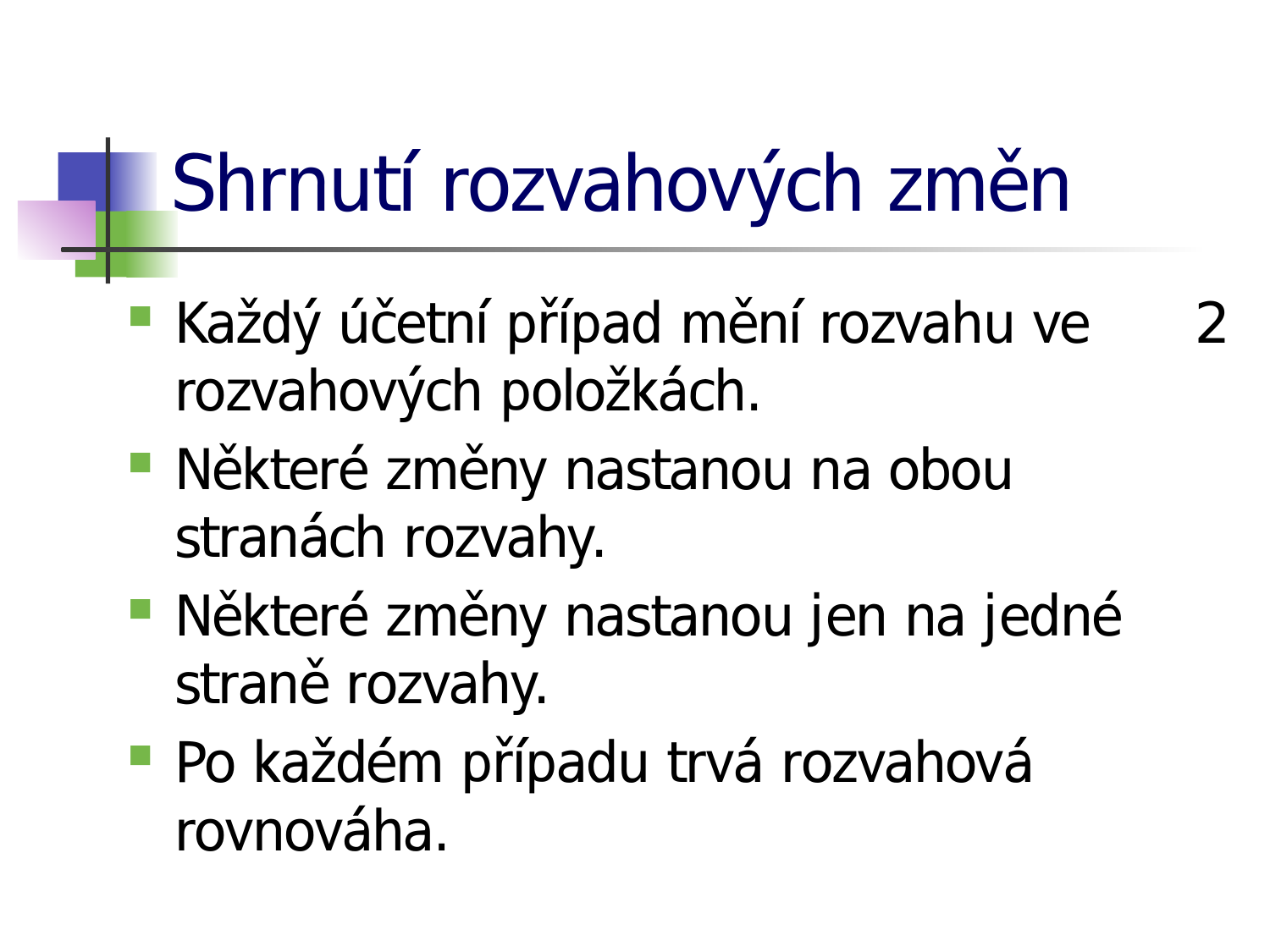

# Shrnutí rozvahových změn
Každý účetní případ mění rozvahu ve      2 rozvahových položkách.
Některé změny nastanou na obou stranách rozvahy.
Některé změny nastanou jen na jedné straně rozvahy.
Po každém případu trvá rozvahová rovnováha.